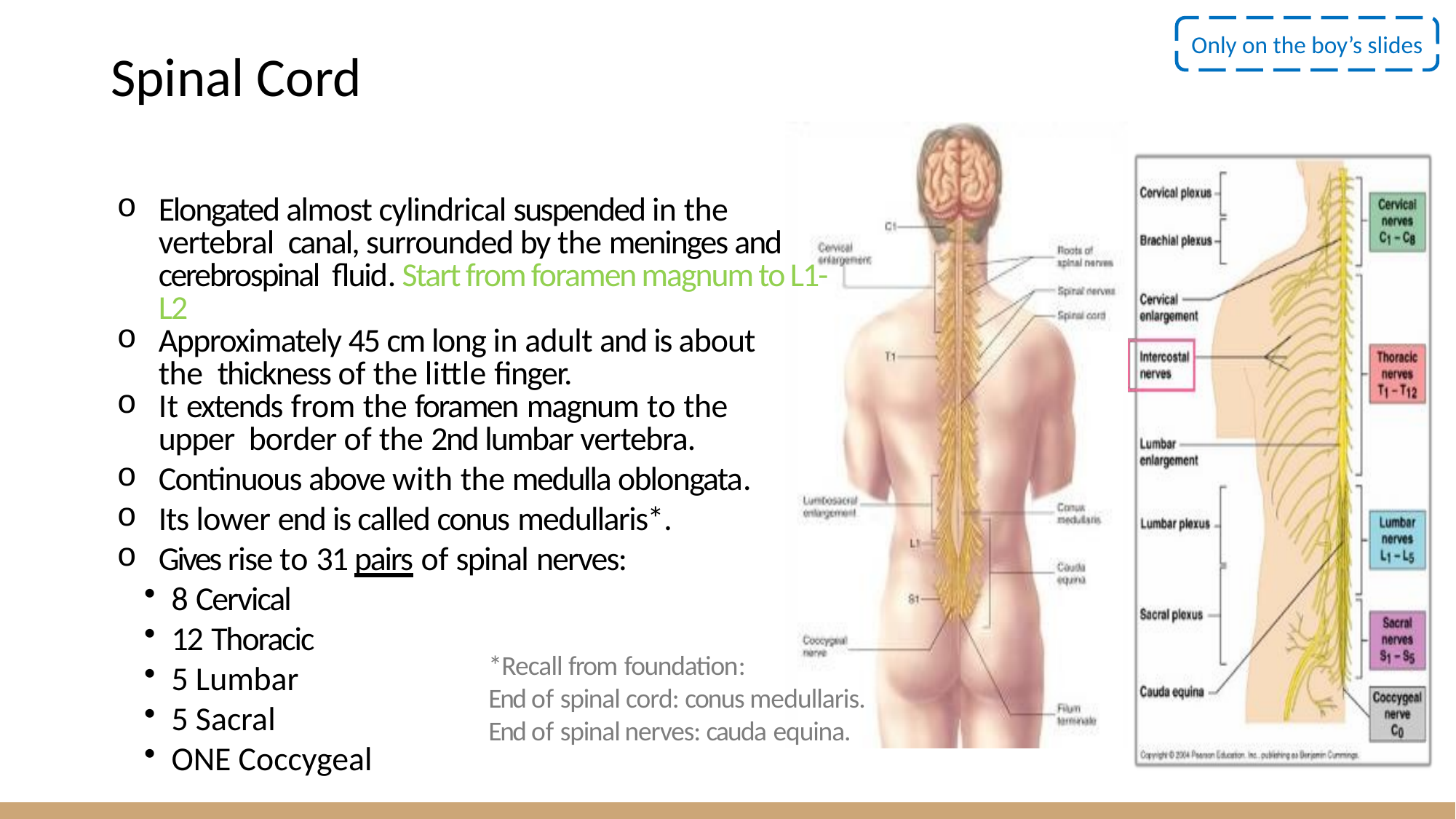

Only on the boy’s slides
Spinal Cord

Elongated almost cylindrical suspended in the vertebral  canal, surrounded by the meninges and cerebrospinal  fluid. Start from foramen magnum to L1-L2
Approximately 45 cm long in adult and is about the  thickness of the little finger.
It extends from the foramen magnum to the upper  border of the 2nd lumbar vertebra.
Continuous above with the medulla oblongata.
Its lower end is called conus medullaris*.
Gives rise to 31 pairs of spinal nerves:
8 Cervical
12 Thoracic
5 Lumbar
5 Sacral
ONE Coccygeal

*Recall from foundation:
End of spinal cord: conus medullaris.
End of spinal nerves: cauda equina.